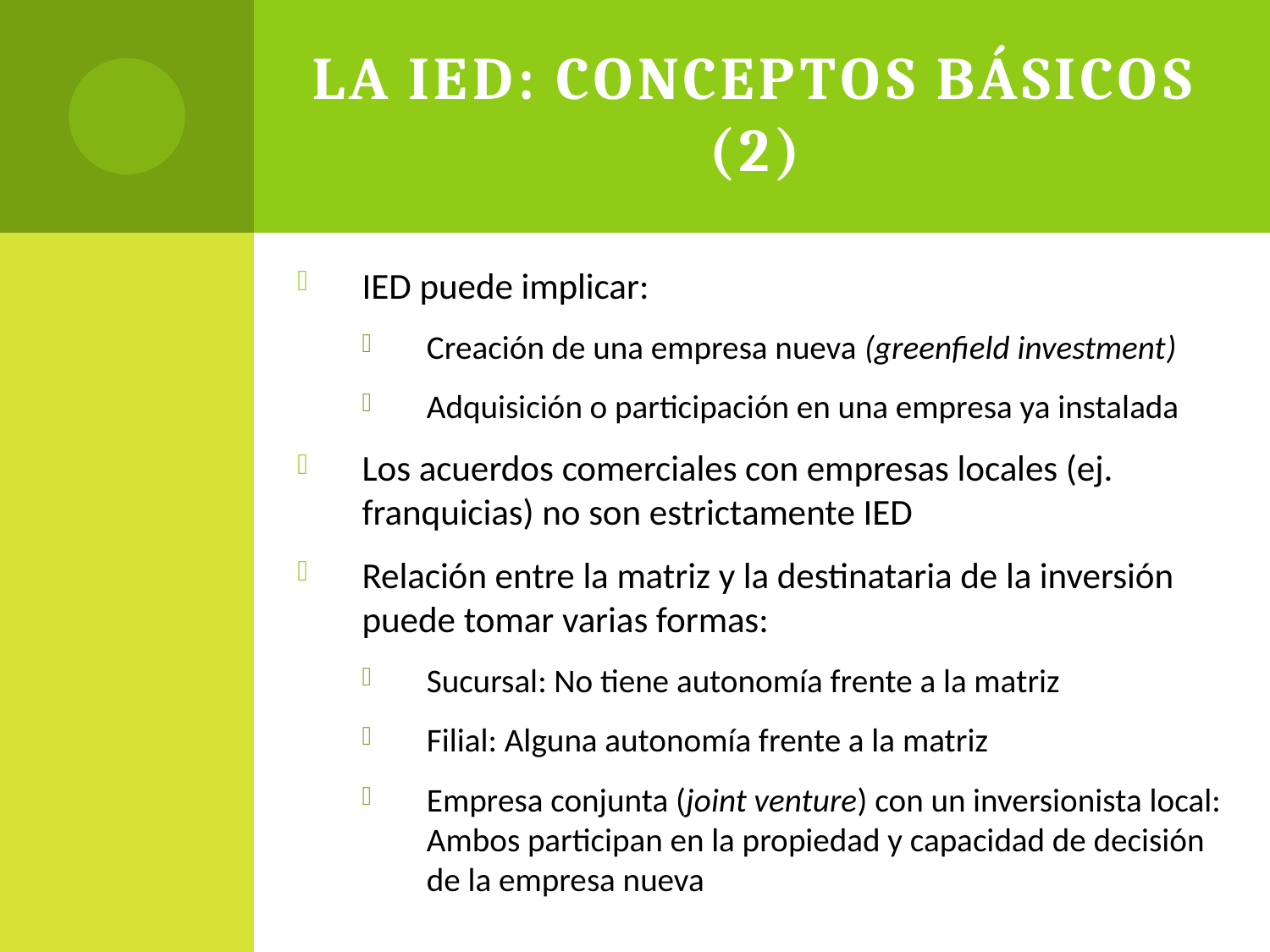

# La IED: Conceptos básicos (2)
IED puede implicar:
Creación de una empresa nueva (greenfield investment)
Adquisición o participación en una empresa ya instalada
Los acuerdos comerciales con empresas locales (ej. franquicias) no son estrictamente IED
Relación entre la matriz y la destinataria de la inversión puede tomar varias formas:
Sucursal: No tiene autonomía frente a la matriz
Filial: Alguna autonomía frente a la matriz
Empresa conjunta (joint venture) con un inversionista local: Ambos participan en la propiedad y capacidad de decisión de la empresa nueva